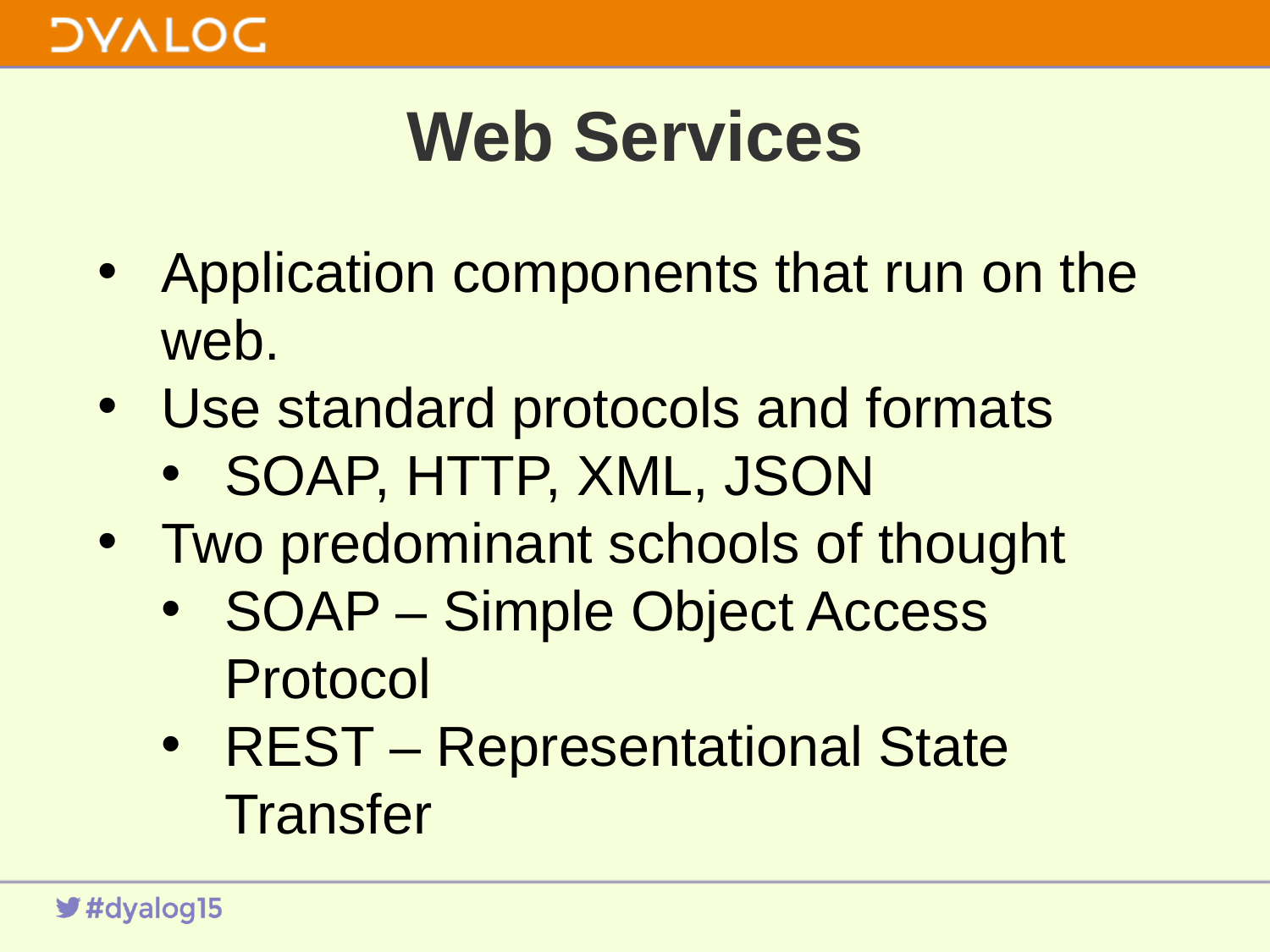

# Web Services
Application components that run on the web.
Use standard protocols and formats
SOAP, HTTP, XML, JSON
Two predominant schools of thought
SOAP – Simple Object Access Protocol
REST – Representational State Transfer